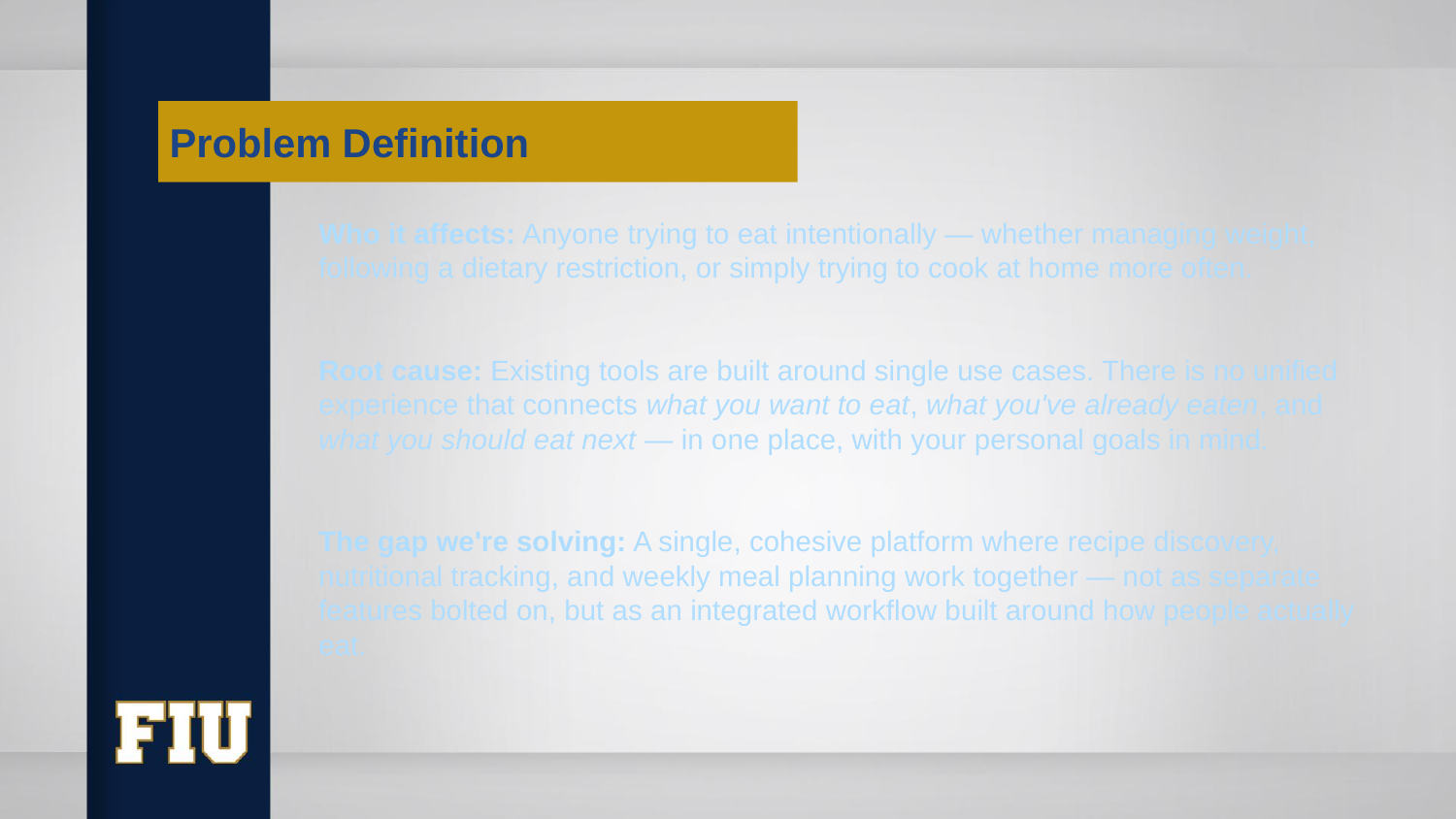

# Problem Definition
Who it affects: Anyone trying to eat intentionally — whether managing weight, following a dietary restriction, or simply trying to cook at home more often.

Root cause: Existing tools are built around single use cases. There is no unified experience that connects what you want to eat, what you've already eaten, and what you should eat next — in one place, with your personal goals in mind.

The gap we're solving: A single, cohesive platform where recipe discovery, nutritional tracking, and weekly meal planning work together — not as separate features bolted on, but as an integrated workflow built around how people actually eat.